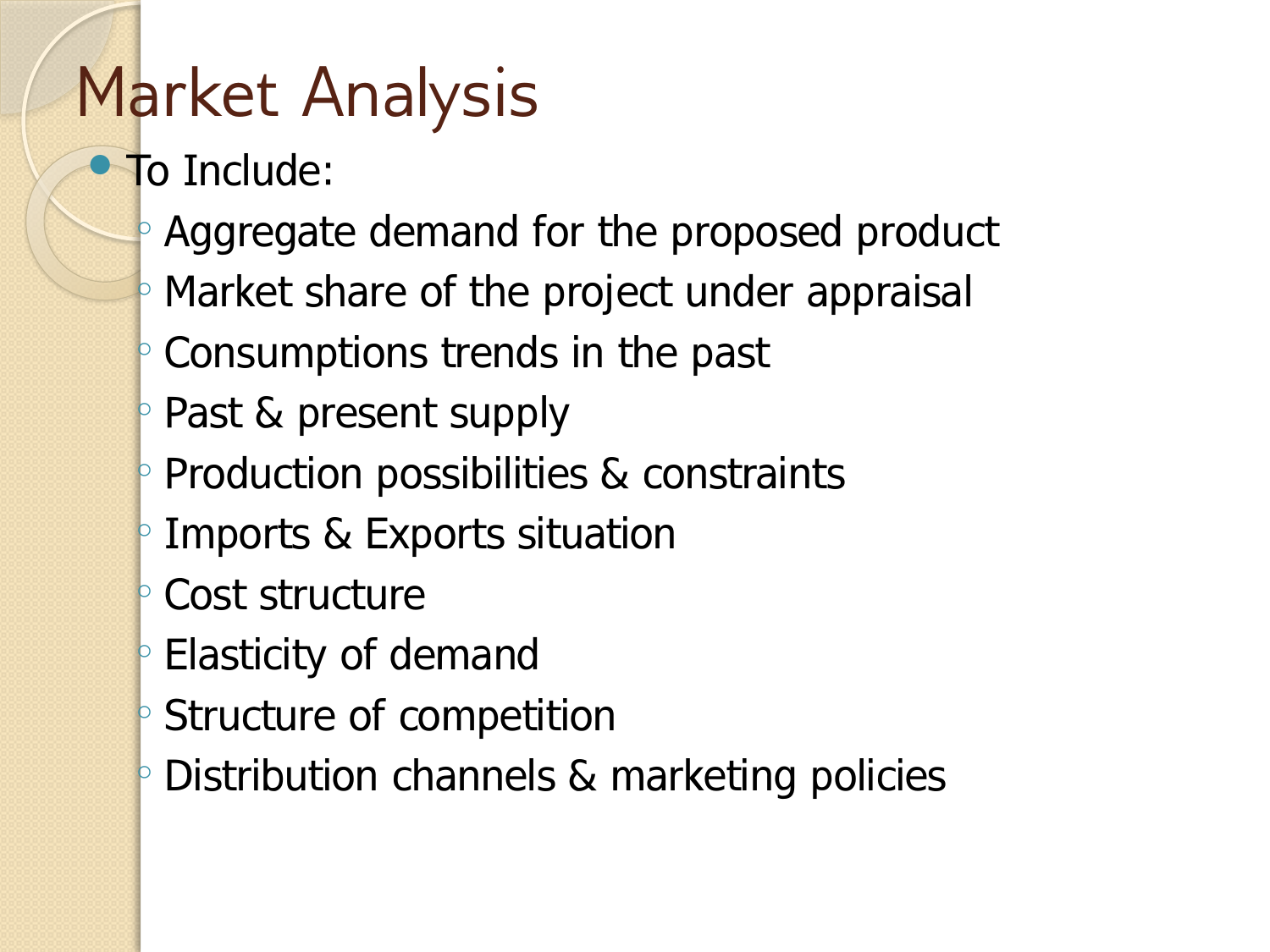

# Market Analysis
To Include:
Aggregate demand for the proposed product
Market share of the project under appraisal
Consumptions trends in the past
Past & present supply
Production possibilities & constraints
Imports & Exports situation
Cost structure
Elasticity of demand
Structure of competition
Distribution channels & marketing policies